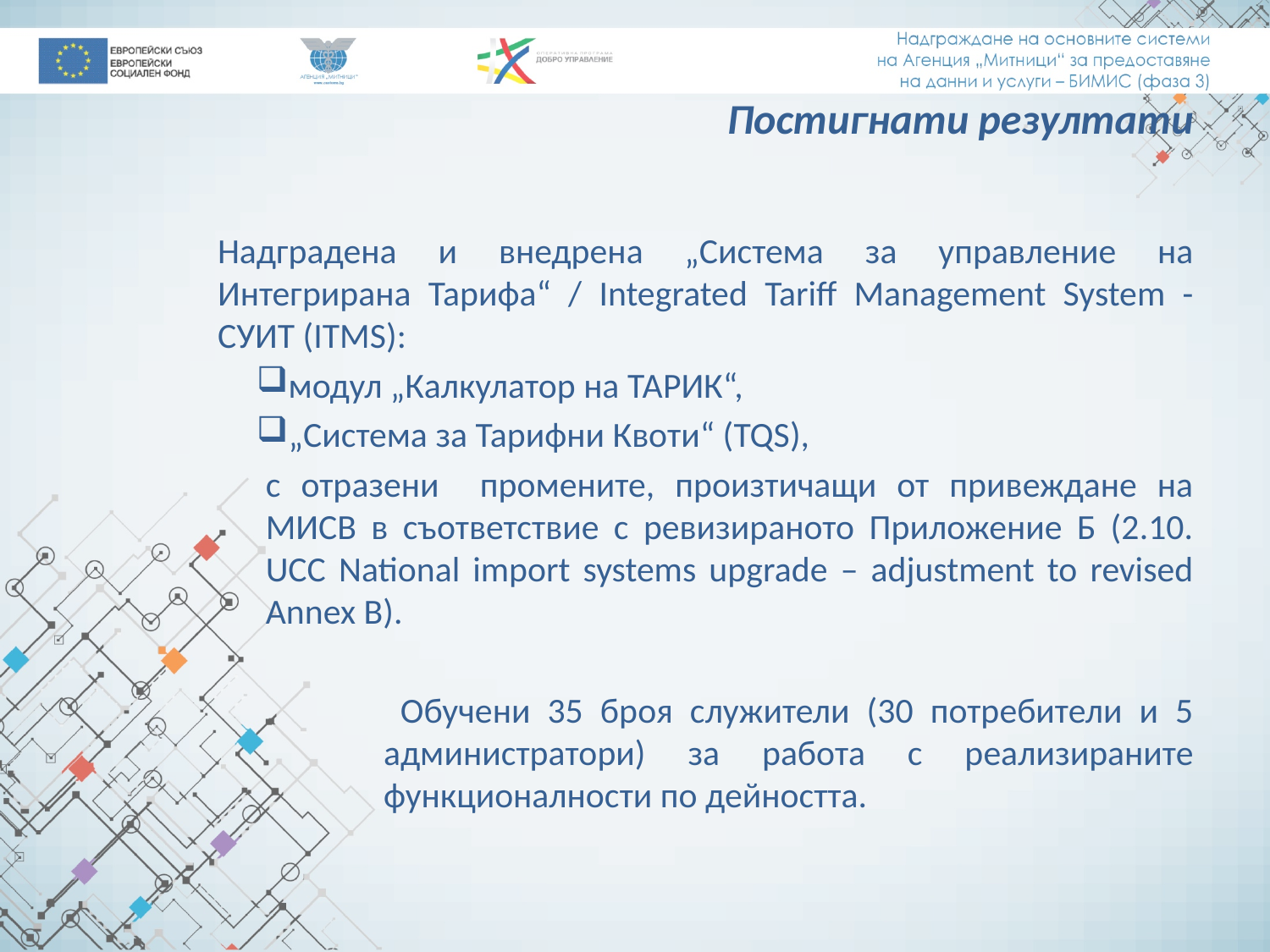

# Постигнати резултати
Надградена и внедрена „Система за управление на Интегрирана Тарифа“ / Integrated Tariff Management System - СУИТ (ITMS):
модул „Калкулатор на ТАРИК“,
„Система за Тарифни Квоти“ (TQS),
с отразени  промените, произтичащи от привеждане на МИСВ в съответствие с ревизираното Приложение Б (2.10. UCC National import systems upgrade – adjustment to revised Annex B).

Обучени 35 броя служители (30 потребители и 5 администратори) за работа с реализираните функционалности по дейността.